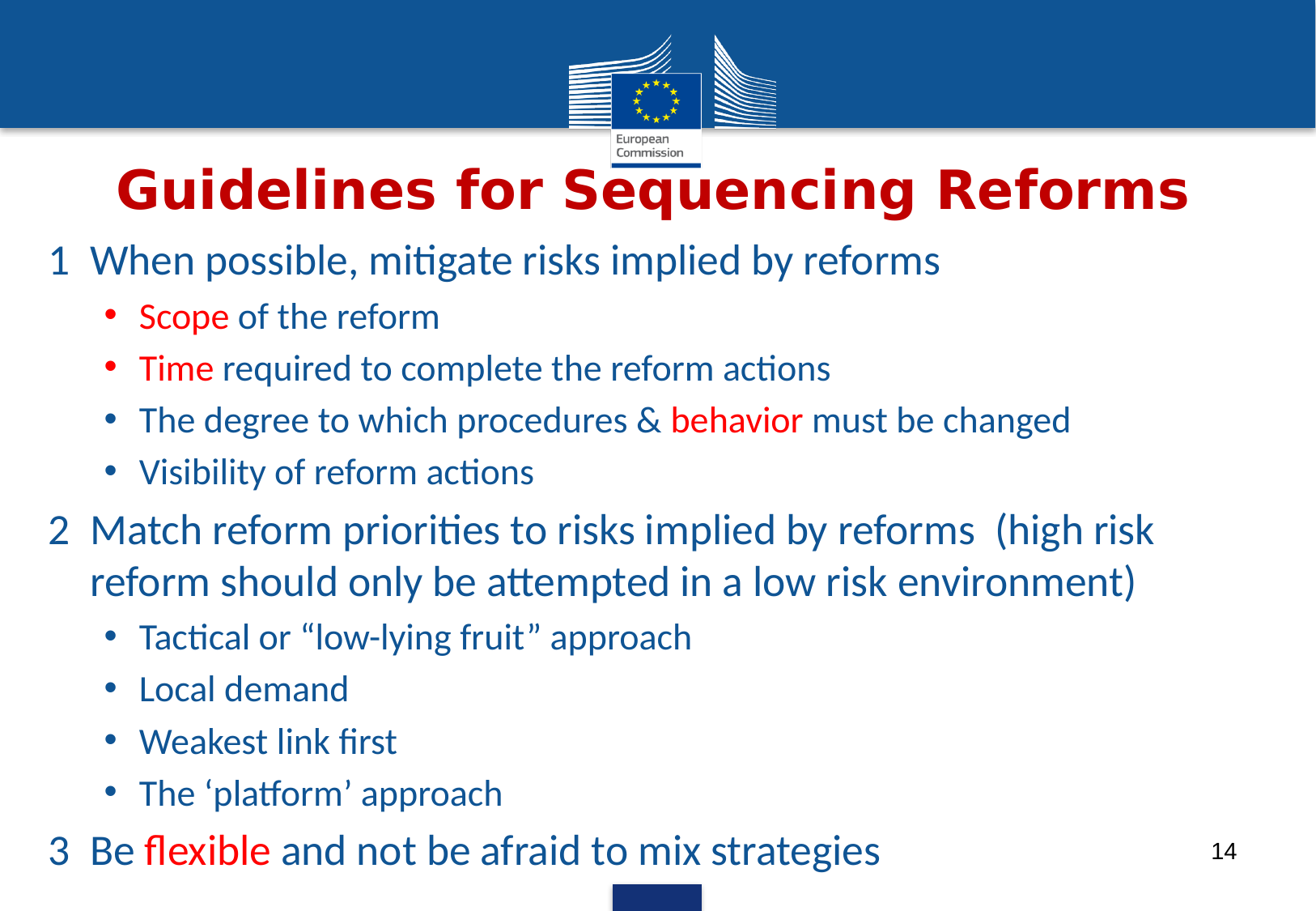

# Guidelines for Sequencing Reforms
1	When possible, mitigate risks implied by reforms
Scope of the reform
Time required to complete the reform actions
The degree to which procedures & behavior must be changed
Visibility of reform actions
2	Match reform priorities to risks implied by reforms  (high risk reform should only be attempted in a low risk environment)
Tactical or “low-lying fruit” approach
Local demand
Weakest link first
The ‘platform’ approach
3	Be flexible and not be afraid to mix strategies

14